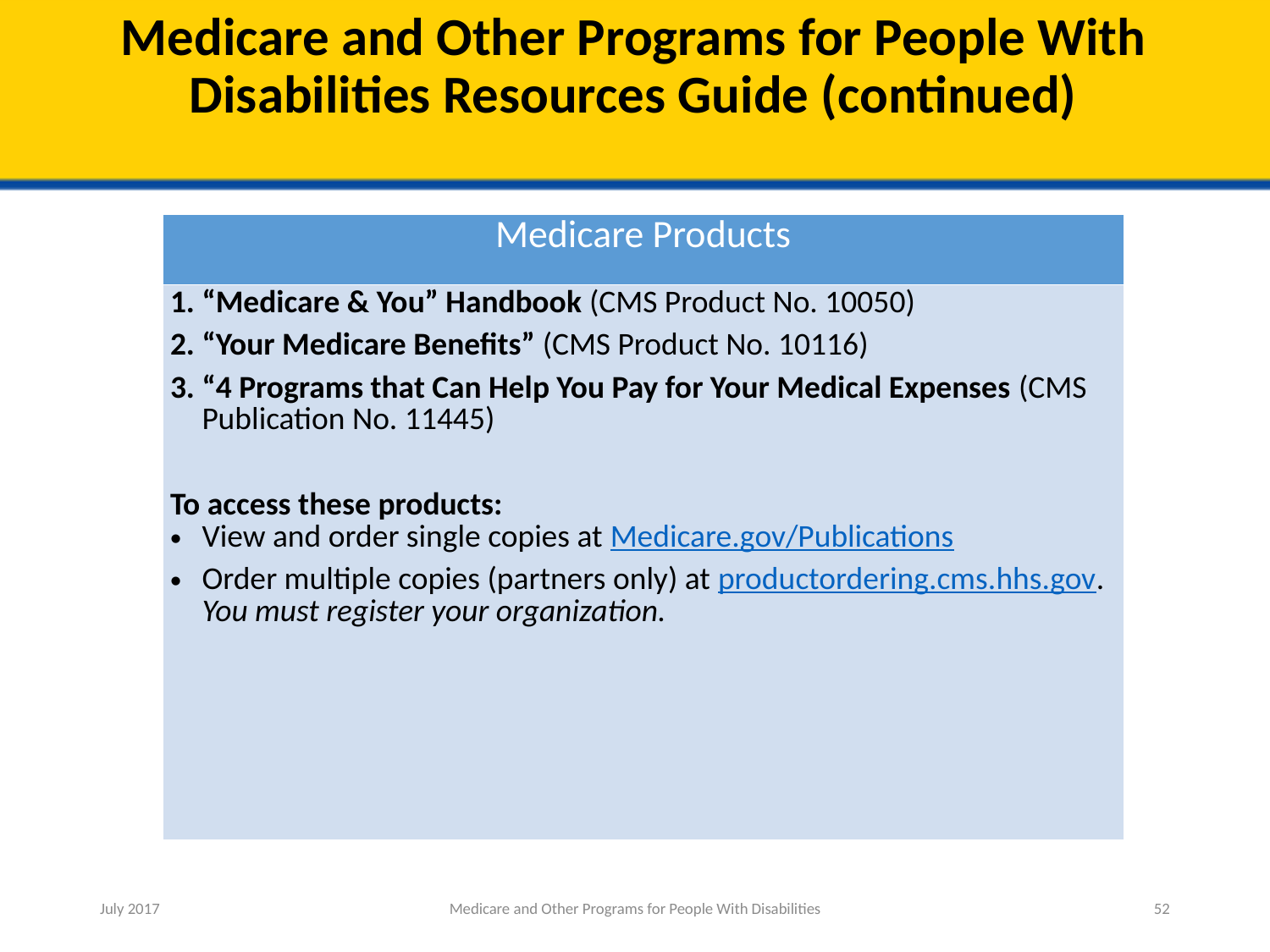

# Medicare and Other Programs for People With Disabilities Resources Guide (continued)
| Medicare Products |
| --- |
| “Medicare & You” Handbook (CMS Product No. 10050) “Your Medicare Benefits” (CMS Product No. 10116) “4 Programs that Can Help You Pay for Your Medical Expenses (CMS Publication No. 11445) To access these products: View and order single copies at Medicare.gov/Publications Order multiple copies (partners only) at productordering.cms.hhs.gov. You must register your organization. |
July 2017
Medicare and Other Programs for People With Disabilities
52